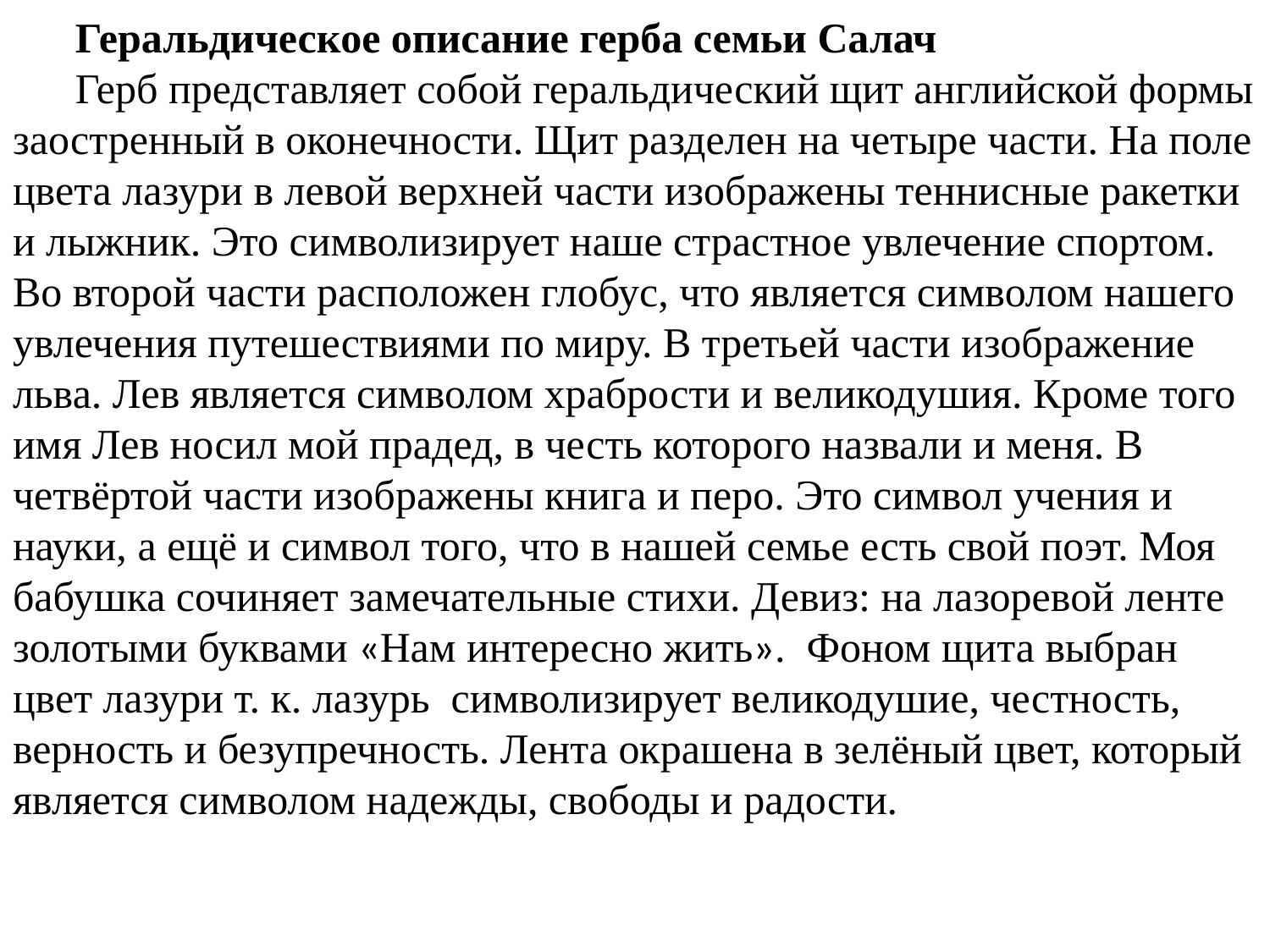

Геральдическое описание герба семьи Салач
Герб представляет собой геральдический щит английской формы заостренный в оконечности. Щит разделен на четыре части. На поле цвета лазури в левой верхней части изображены теннисные ракетки и лыжник. Это символизирует наше страстное увлечение спортом. Во второй части расположен глобус, что является символом нашего увлечения путешествиями по миру. В третьей части изображение льва. Лев является символом храбрости и великодушия. Кроме того имя Лев носил мой прадед, в честь которого назвали и меня. В четвёртой части изображены книга и перо. Это символ учения и науки, а ещё и символ того, что в нашей семье есть свой поэт. Моя бабушка сочиняет замечательные стихи. Девиз: на лазоревой ленте золотыми буквами «Нам интересно жить».  Фоном щита выбран цвет лазури т. к. лазурь  символизирует великодушие, честность, верность и безупречность. Лента окрашена в зелёный цвет, который является символом надежды, свободы и радости.